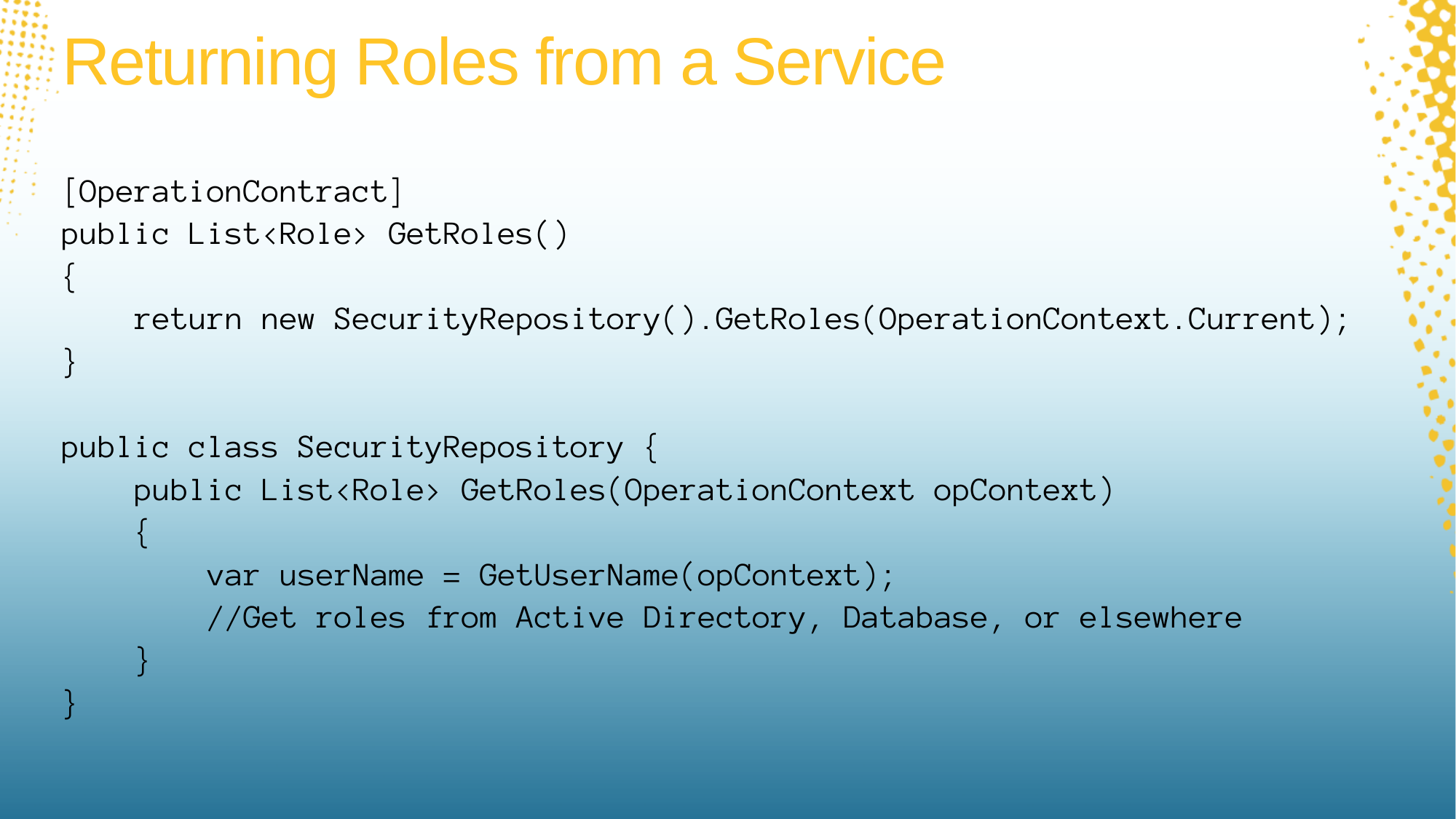

# Returning Roles from a Service
[OperationContract]
public List<Role> GetRoles()
{
    return new SecurityRepository().GetRoles(OperationContext.Current);
}

public class SecurityRepository {
    public List<Role> GetRoles(OperationContext opContext)
    {
        var userName = GetUserName(opContext);
        //Get roles from Active Directory, Database, or elsewhere
    }
}